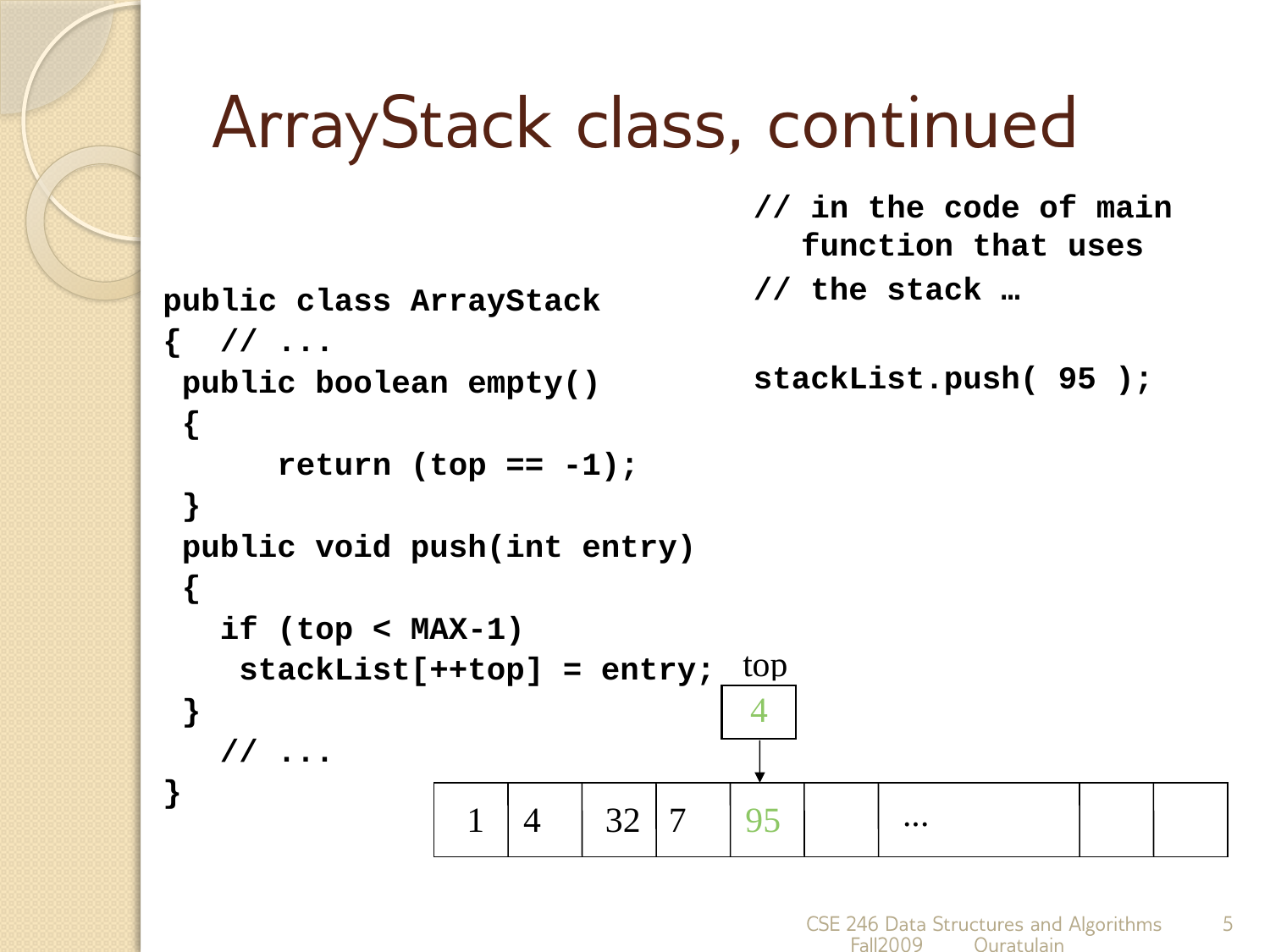

# ArrayStack class, continued
// in the code of main function that uses
// the stack …

stackList.push( 95 );
public class ArrayStack
{  // ...
 public boolean empty()
 {
      return (top == -1);
 }
 public void push(int entry)
 {
   if (top < MAX-1)
    stackList[++top] = entry;
 }
   // ...
}
top
4
4

...
1
4
32
7
95
CSE 246 Data Structures and Algorithms          Fall2009        Quratulain
5